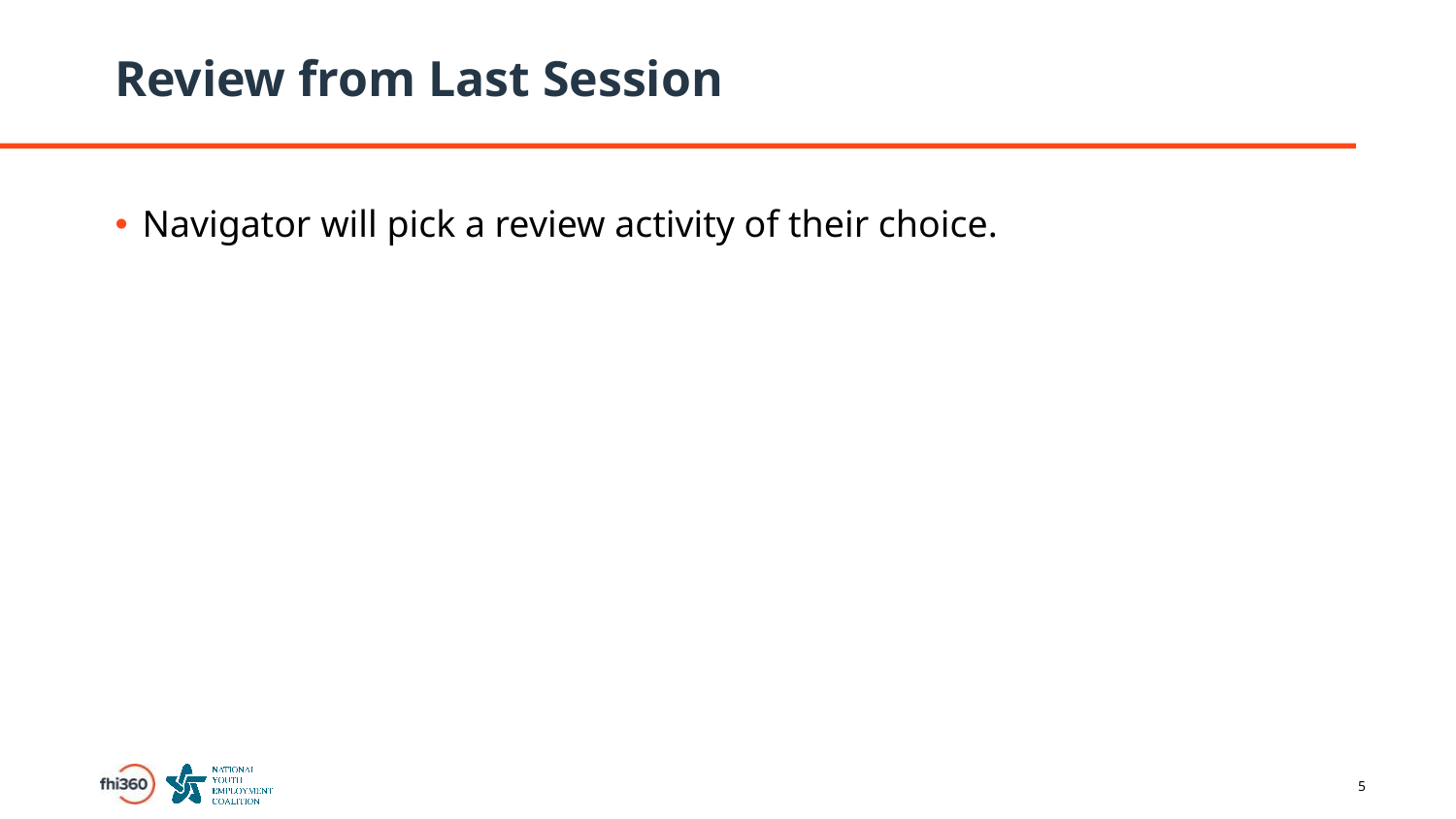

# Review from Last Session
Navigator will pick a review activity of their choice.